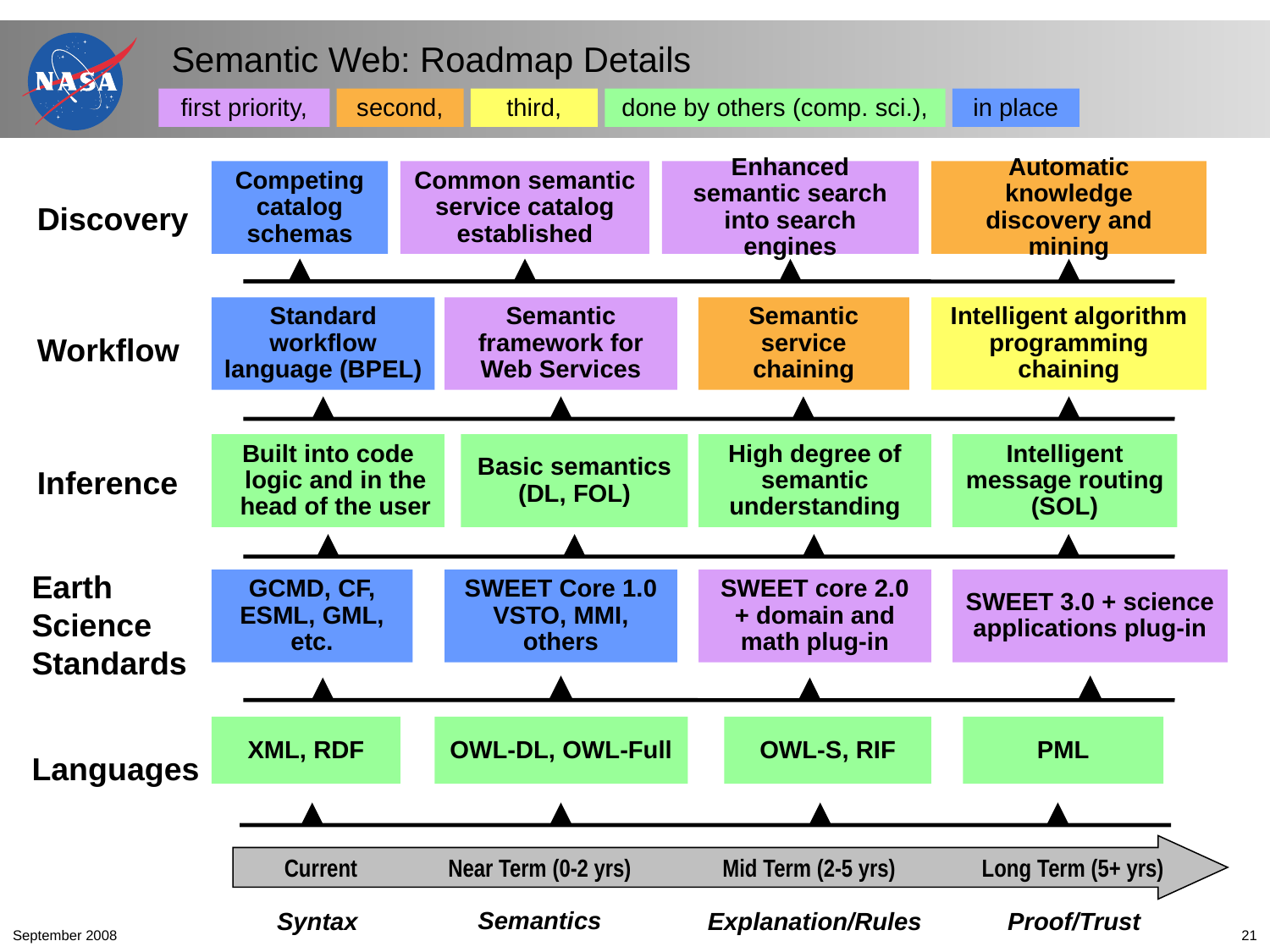

# Semantic Web: Roadmap Details
first priority,
second,
third,
done by others (comp. sci.),
in place
Competing catalog schemas
Standard workflow language (BPEL)
GCMD, CF, ESML, GML, etc.
SWEET Core 1.0
VSTO, MMI, others
Common semantic service catalog established
Enhanced semantic search into search engines
Semantic framework for Web Services
SWEET core 2.0 + domain and math plug-in
SWEET 3.0 + science applications plug-in
Automatic knowledge discovery and mining
Semantic service chaining
Discovery

Intelligent algorithm programming chaining
Workflow

Built into code logic and in the head of the user
Basic semantics (DL, FOL)
High degree of semantic understanding
Intelligent message routing (SOL)
XML, RDF
OWL-DL, OWL-Full
OWL-S, RIF
PML
Inference

Earth Science Standards

Languages

 Current
Near Term (0-2 yrs)
 Mid Term (2-5 yrs)
 Long Term (5+ yrs)
Syntax
Explanation/Rules
Proof/Trust
Semantics
September 2008
21